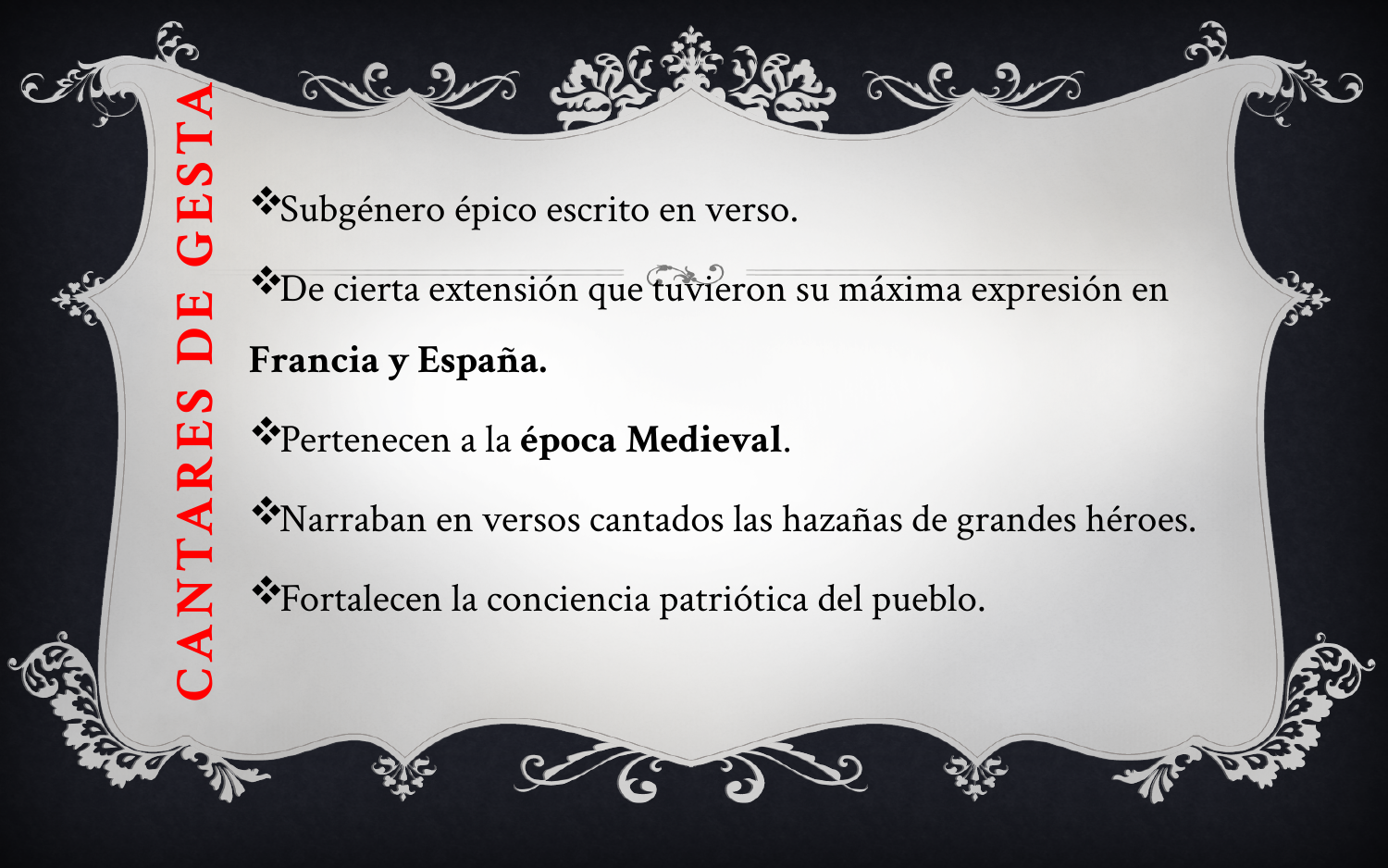

Subgénero épico escrito en verso.
De cierta extensión que tuvieron su máxima expresión en Francia y España.
Pertenecen a la época Medieval.
Narraban en versos cantados las hazañas de grandes héroes.
Fortalecen la conciencia patriótica del pueblo.

# CANTARES DE GESTA